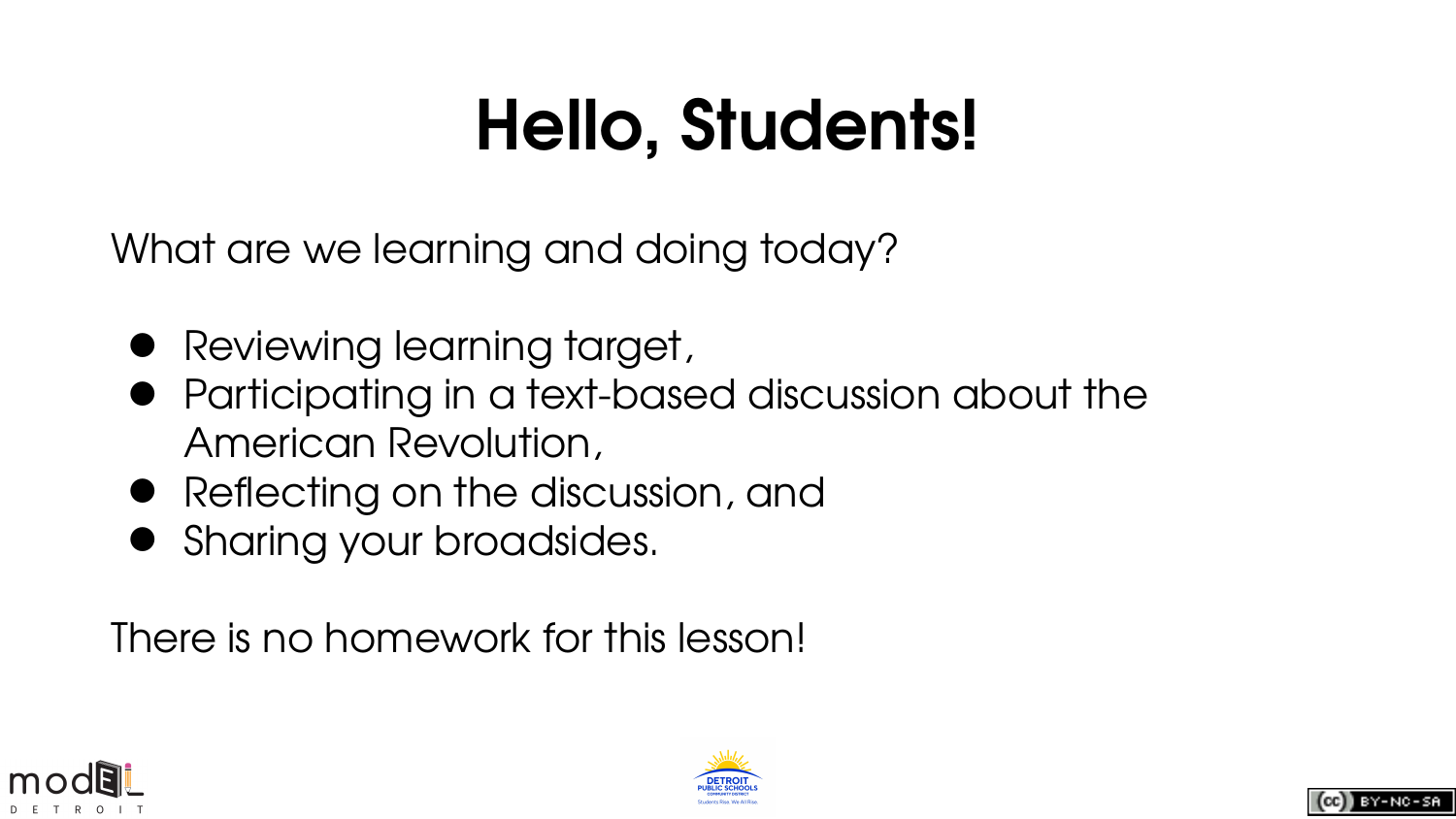

# Hello, Students!
What are we learning and doing today?

Reviewing learning target,
Participating in a text-based discussion about the American Revolution,
Reflecting on the discussion, and
Sharing your broadsides.

There is no homework for this lesson!